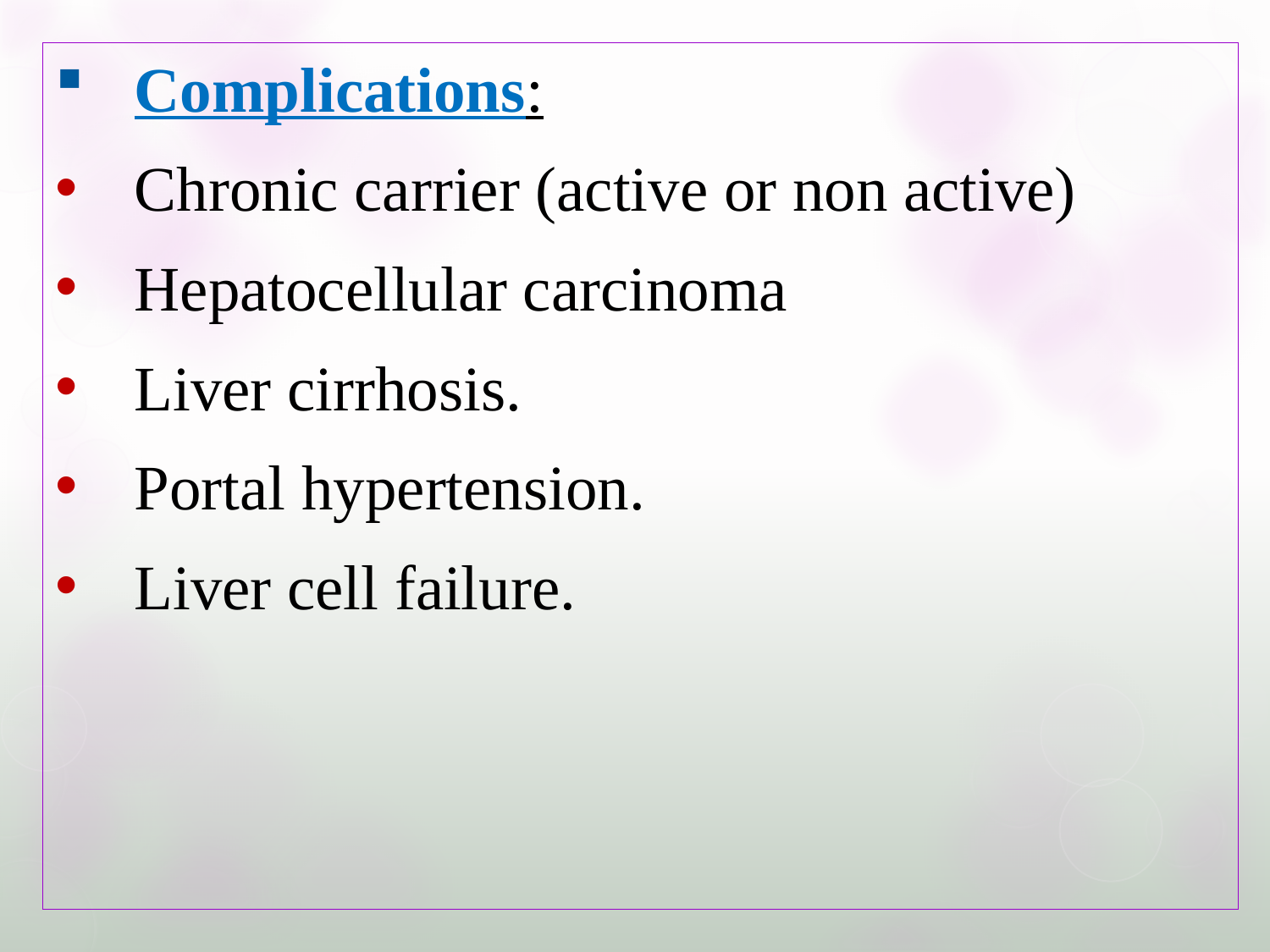

Complications:
Chronic carrier (active or non active)
Hepatocellular carcinoma
Liver cirrhosis.
Portal hypertension.
Liver cell failure.